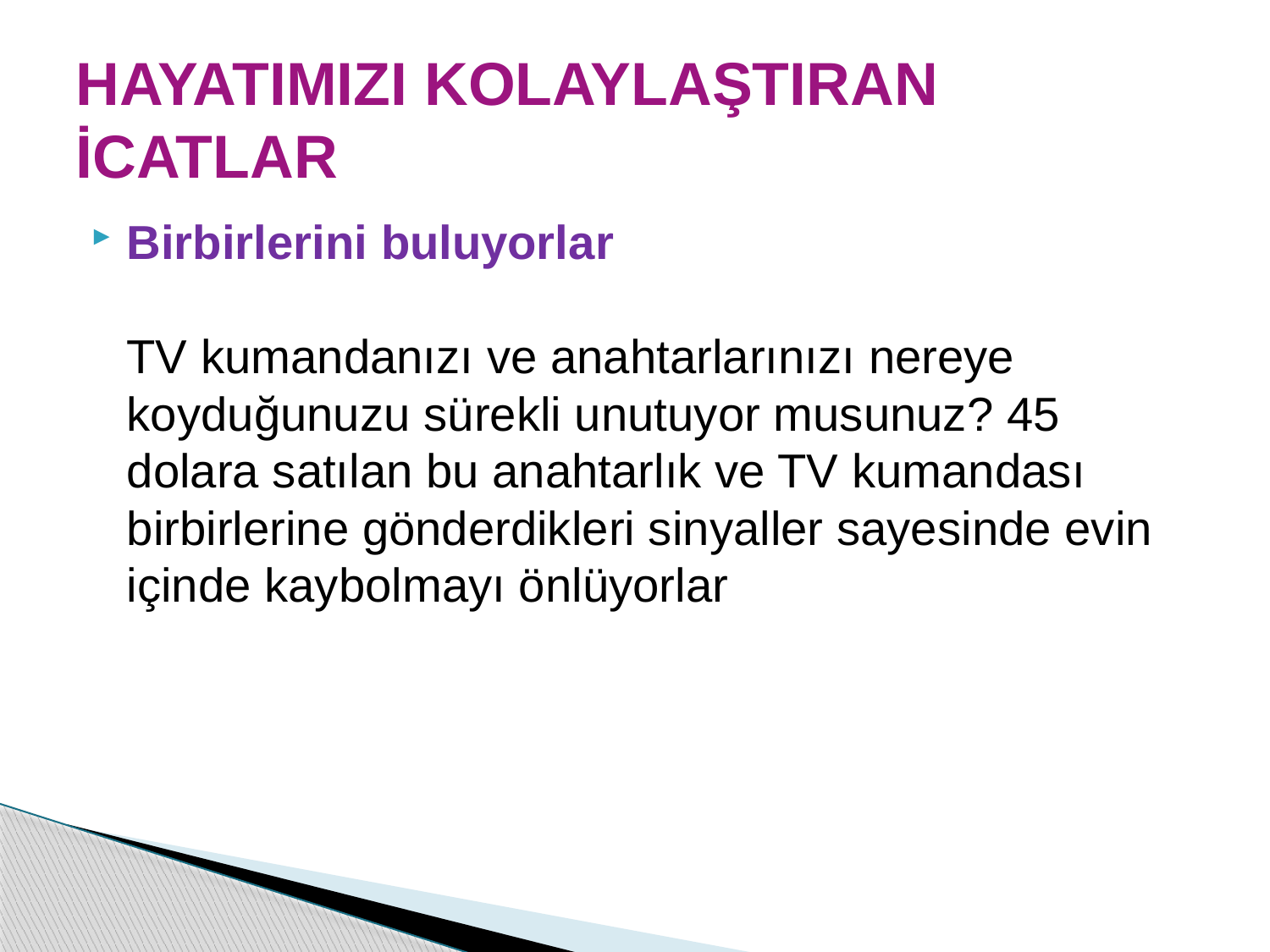

# HAYATIMIZI KOLAYLAŞTIRAN İCATLAR
Birbirlerini buluyorlar
TV kumandanızı ve anahtarlarınızı nereye koyduğunuzu sürekli unutuyor musunuz? 45 dolara satılan bu anahtarlık ve TV kumandası birbirlerine gönderdikleri sinyaller sayesinde evin içinde kaybolmayı önlüyorlar